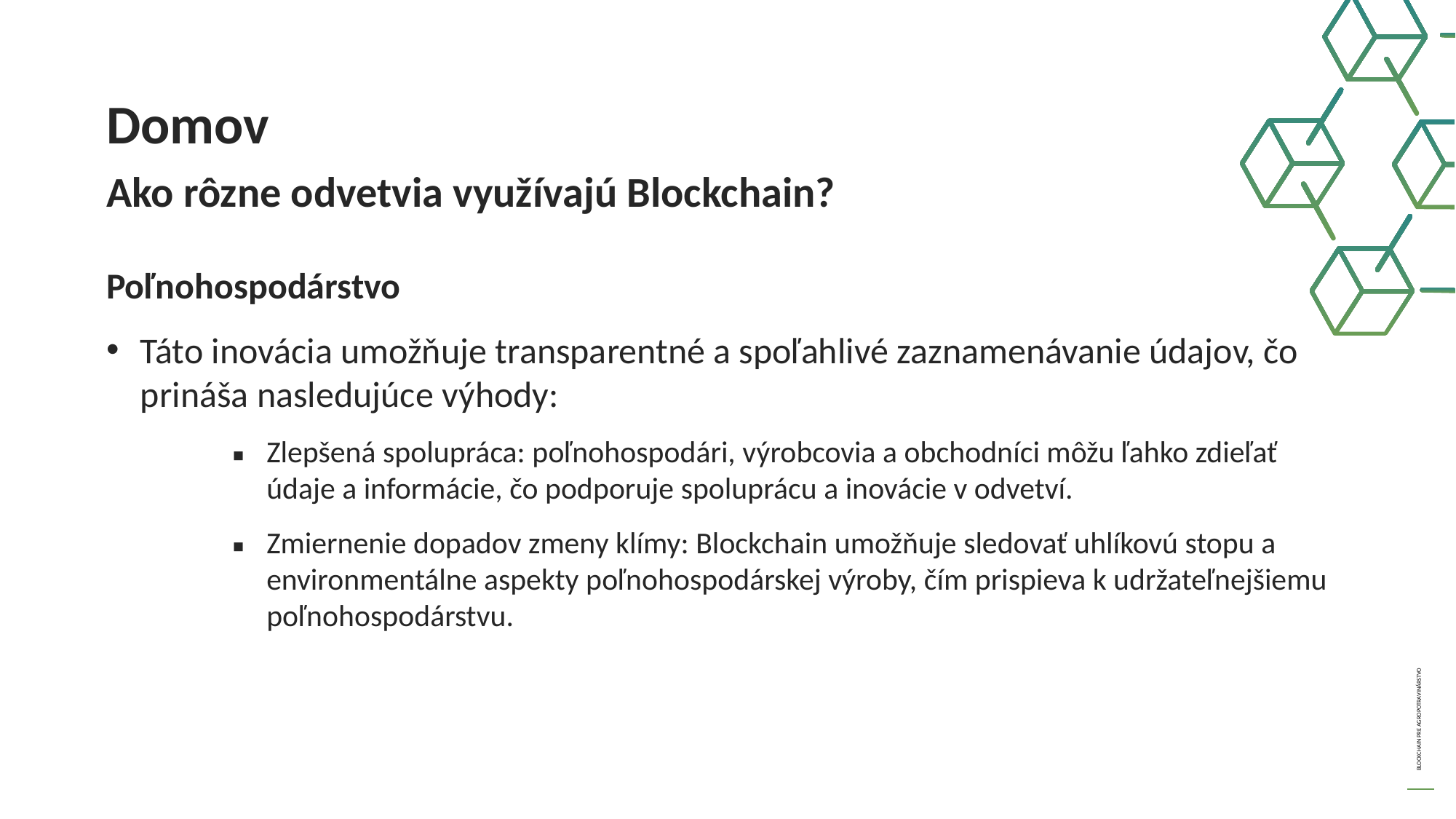

Domov
Ako rôzne odvetvia využívajú Blockchain?
Poľnohospodárstvo
Táto inovácia umožňuje transparentné a spoľahlivé zaznamenávanie údajov, čo prináša nasledujúce výhody:
Zlepšená spolupráca: poľnohospodári, výrobcovia a obchodníci môžu ľahko zdieľať údaje a informácie, čo podporuje spoluprácu a inovácie v odvetví.
Zmiernenie dopadov zmeny klímy: Blockchain umožňuje sledovať uhlíkovú stopu a environmentálne aspekty poľnohospodárskej výroby, čím prispieva k udržateľnejšiemu poľnohospodárstvu.